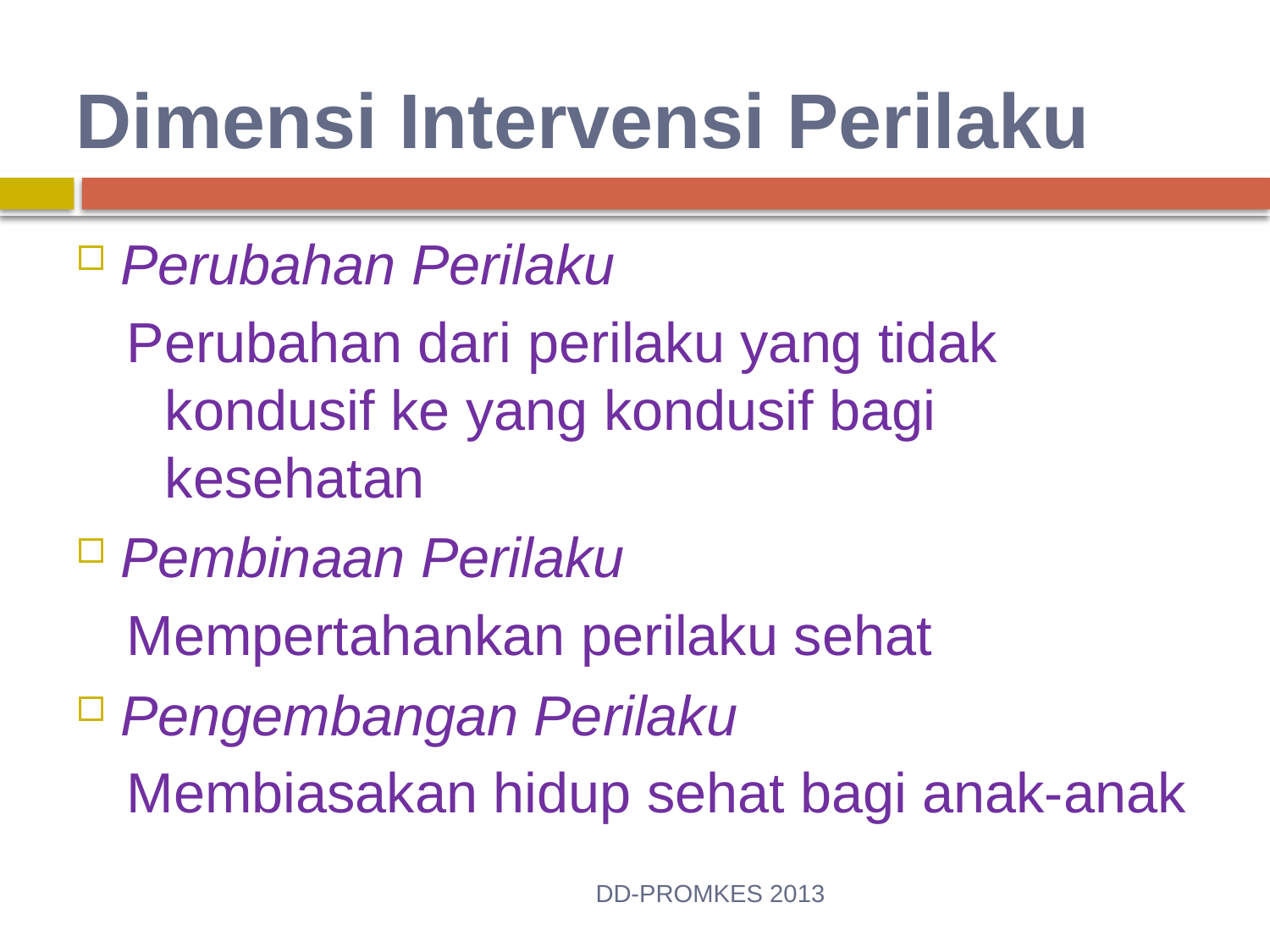

# Dimensi Intervensi Perilaku
Perubahan Perilaku
Perubahan dari perilaku yang tidak kondusif ke yang kondusif bagi kesehatan
Pembinaan Perilaku
Mempertahankan perilaku sehat
Pengembangan Perilaku
Membiasakan hidup sehat bagi anak-anak
DD-PROMKES 2013